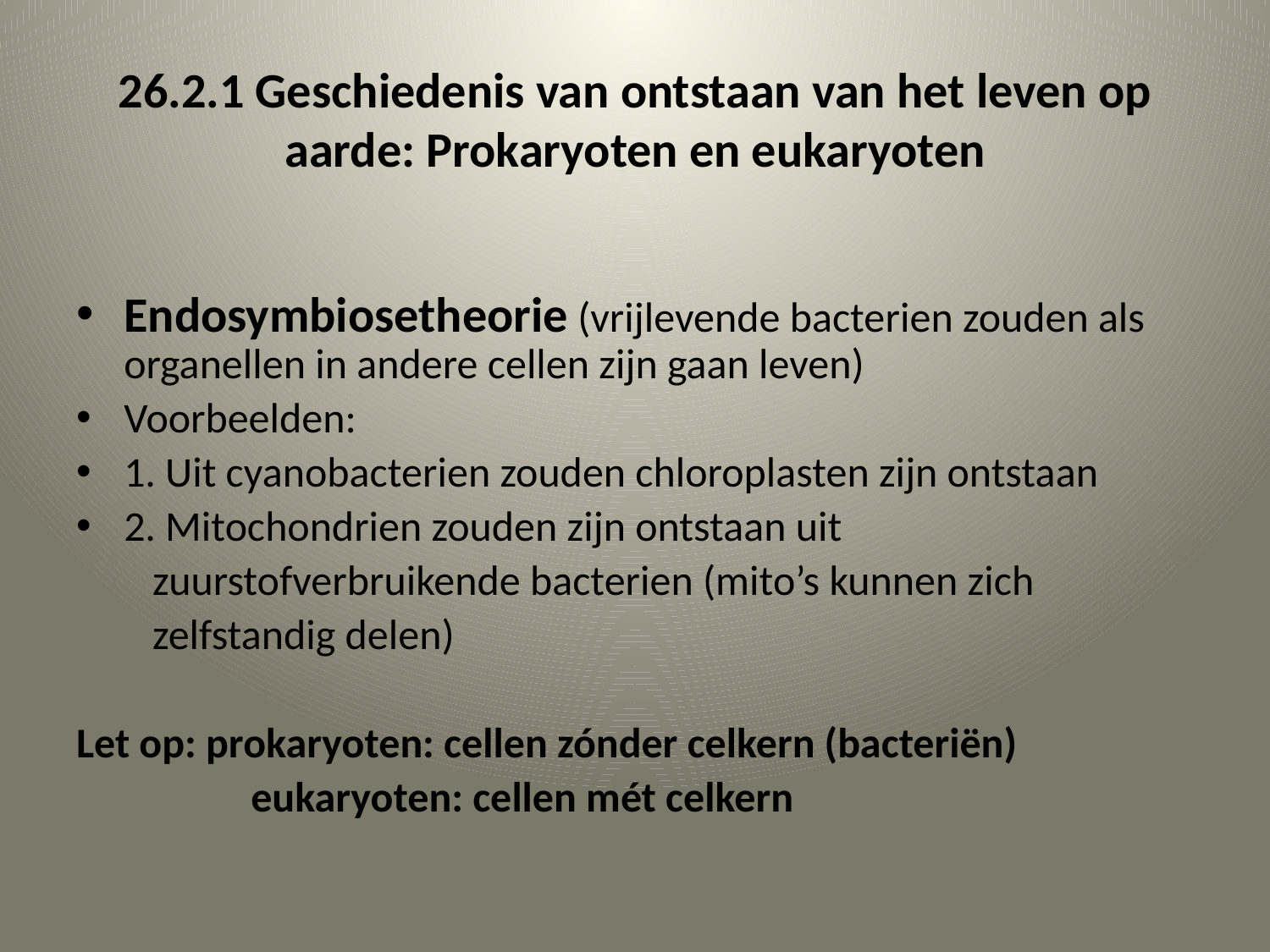

# 26.2.1 Geschiedenis van ontstaan van het leven op aarde: Prokaryoten en eukaryoten

Endosymbiosetheorie (vrijlevende bacterien zouden als organellen in andere cellen zijn gaan leven)
Voorbeelden:
1. Uit cyanobacterien zouden chloroplasten zijn ontstaan
2. Mitochondrien zouden zijn ontstaan uit
        zuurstofverbruikende bacterien (mito’s kunnen zich
        zelfstandig delen)

Let op: prokaryoten: cellen zónder celkern (bacteriën)
		eukaryoten: cellen mét celkern